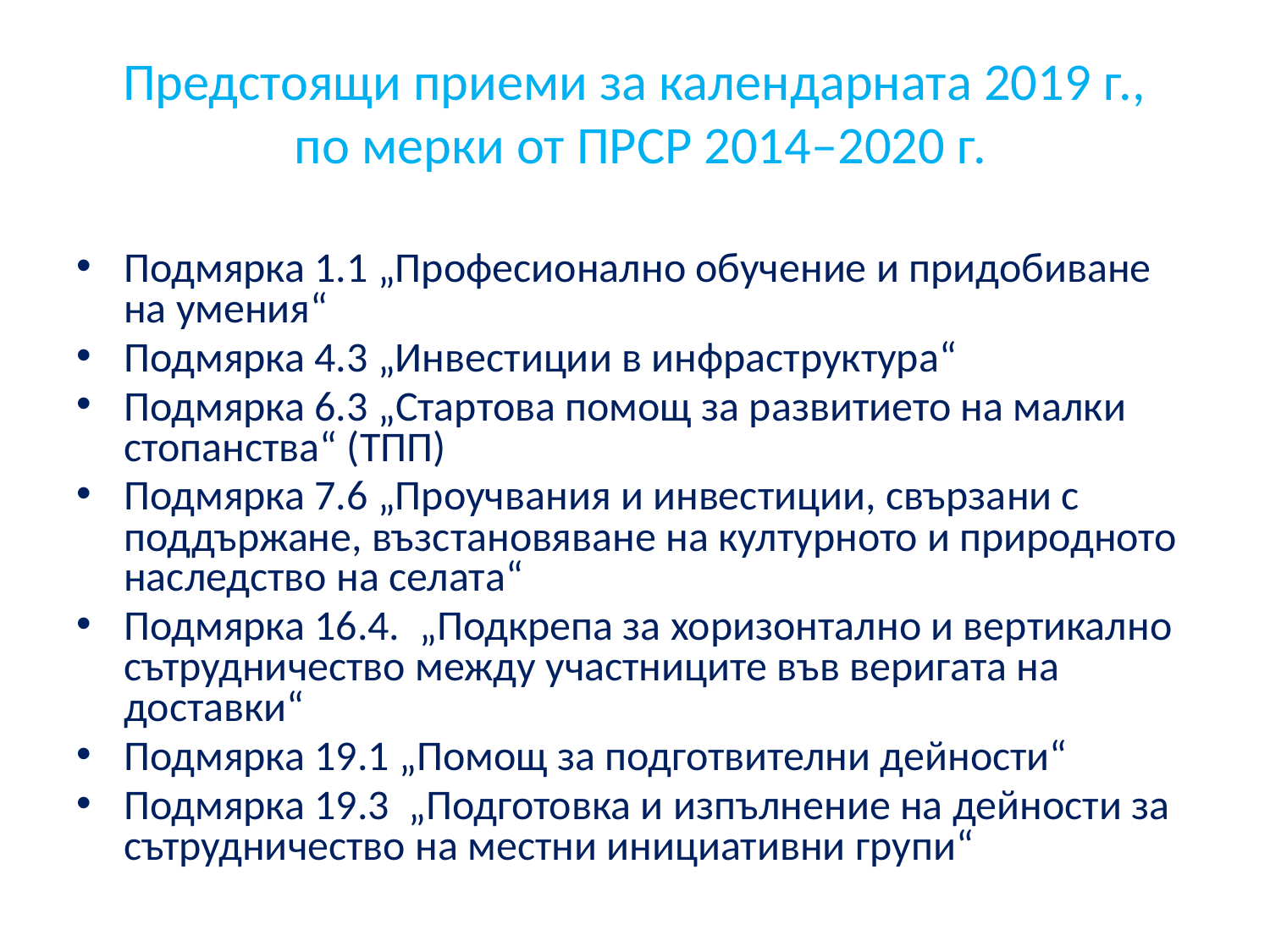

# Предстоящи приеми за календарната 2019 г., по мерки от ПРСР 2014–2020 г.
Подмярка 1.1 „Професионално обучение и придобиване на умения“
Подмярка 4.3 „Инвестиции в инфраструктура“
Подмярка 6.3 „Стартова помощ за развитието на малки стопанства“ (ТПП)
Подмярка 7.6 „Проучвания и инвестиции, свързани с поддържане, възстановяване на културното и природното наследство на селата“
Подмярка 16.4.  „Подкрепа за хоризонтално и вертикално сътрудничество между участниците във веригата на доставки“
Подмярка 19.1 „Помощ за подготвителни дейности“
Подмярка 19.3  „Подготовка и изпълнение на дейности за сътрудничество на местни инициативни групи“